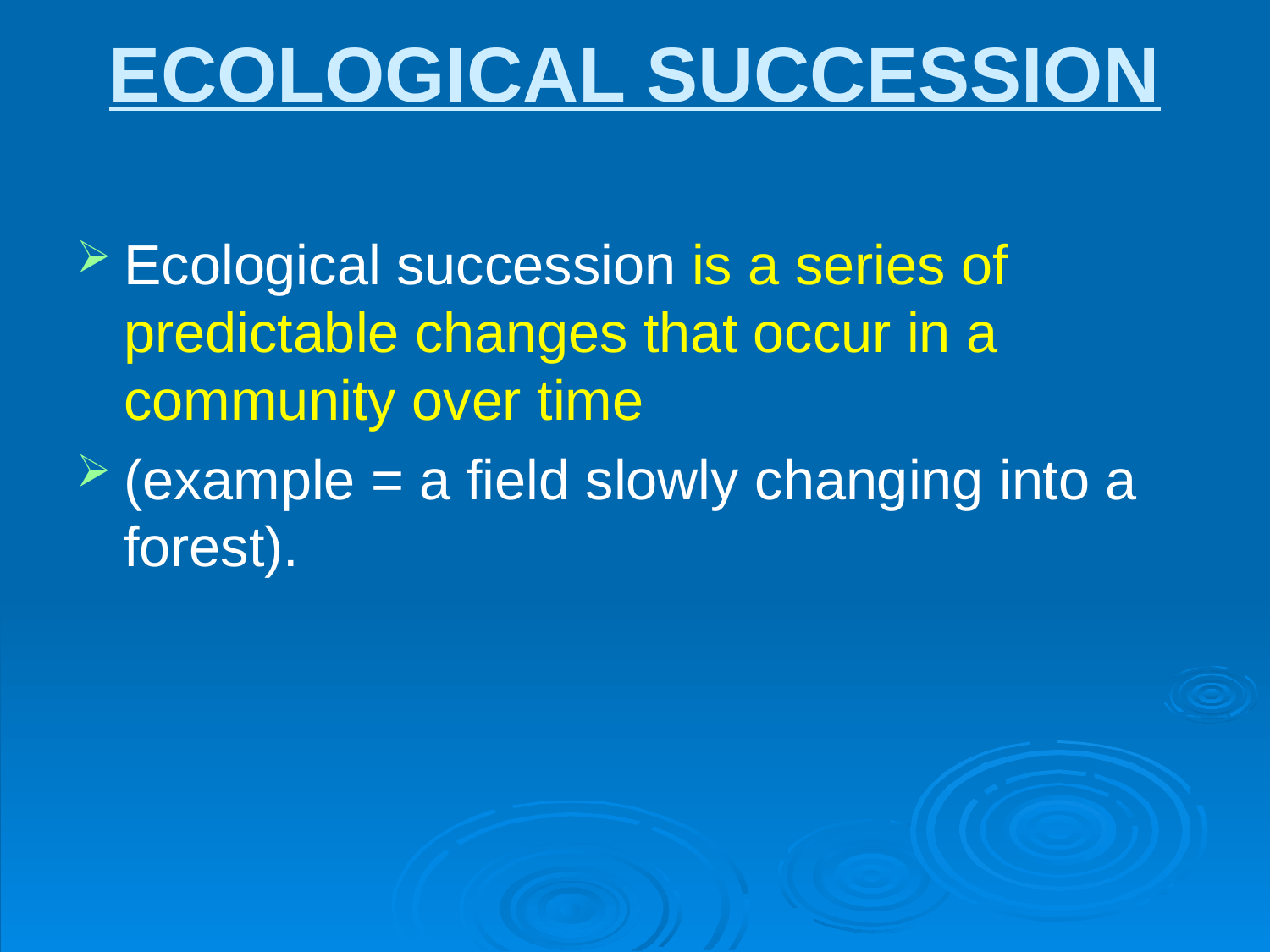

# ECOLOGICAL SUCCESSION
Ecological succession is a series of predictable changes that occur in a community over time
(example = a field slowly changing into a forest).